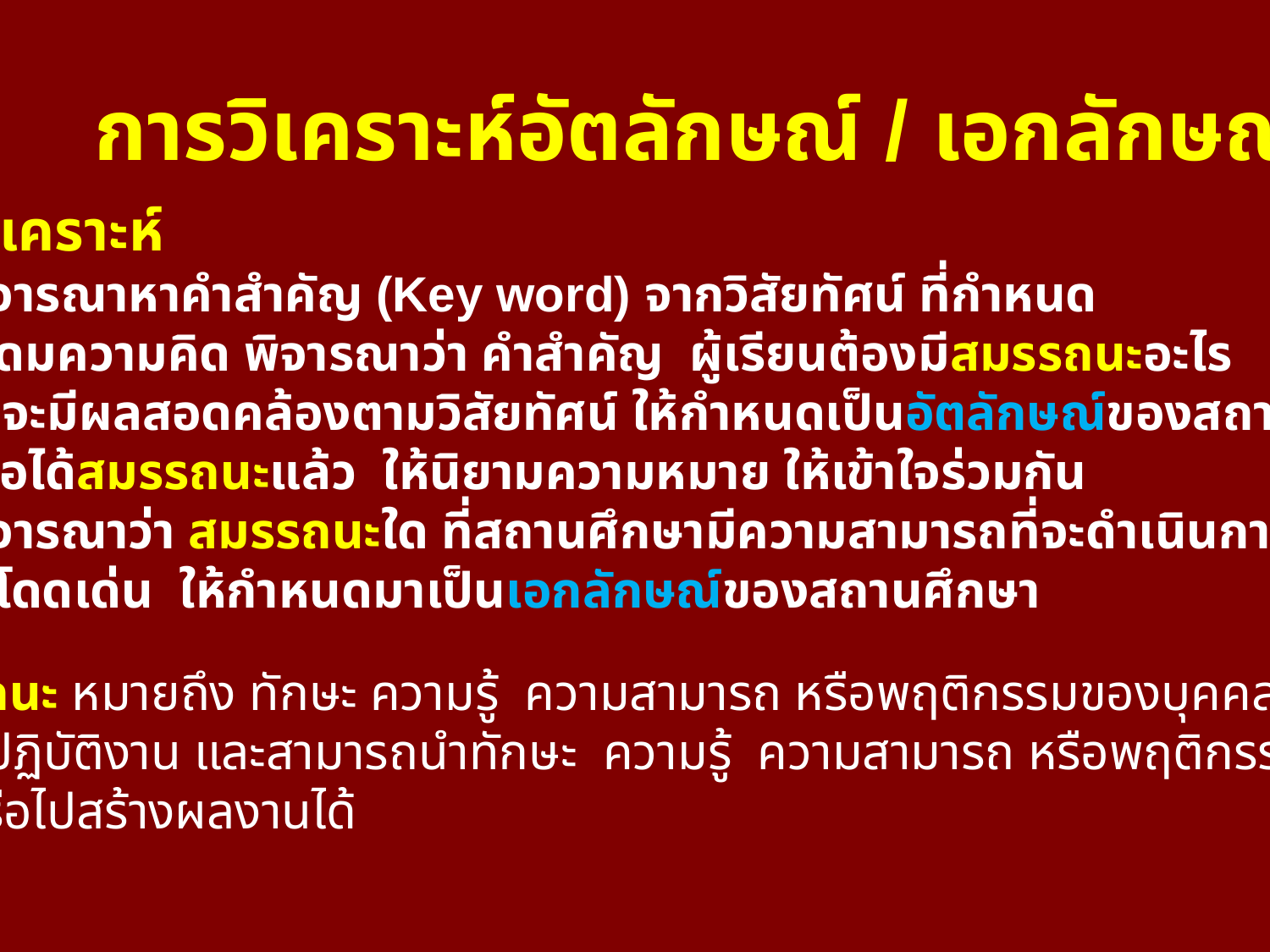

การวิเคราะห์อัตลักษณ์ / เอกลักษณ์
การวิเคราะห์
1.  พิจารณาหาคำสำคัญ (Key word) จากวิสัยทัศน์ ที่กำหนด
2.  ระดมความคิด พิจารณาว่า คำสำคัญ  ผู้เรียนต้องมีสมรรถนะอะไร
     จึงจะมีผลสอดคล้องตามวิสัยทัศน์ ให้กำหนดเป็นอัตลักษณ์ของสถานศึกษา
3.  เมื่อได้สมรรถนะแล้ว  ให้นิยามความหมาย ให้เข้าใจร่วมกัน
4.  พิจารณาว่า สมรรถนะใด ที่สถานศึกษามีความสามารถที่จะดำเนินการ
     ได้โดดเด่น  ให้กำหนดมาเป็นเอกลักษณ์ของสถานศึกษา
สมรรถนะ หมายถึง ทักษะ ความรู้  ความสามารถ หรือพฤติกรรมของบุคคลที่จำเป็น
ในการปฏิบัติงาน และสามารถนำทักษะ  ความรู้  ความสามารถ หรือพฤติกรรมนั้น
ไปใช้หรือไปสร้างผลงานได้